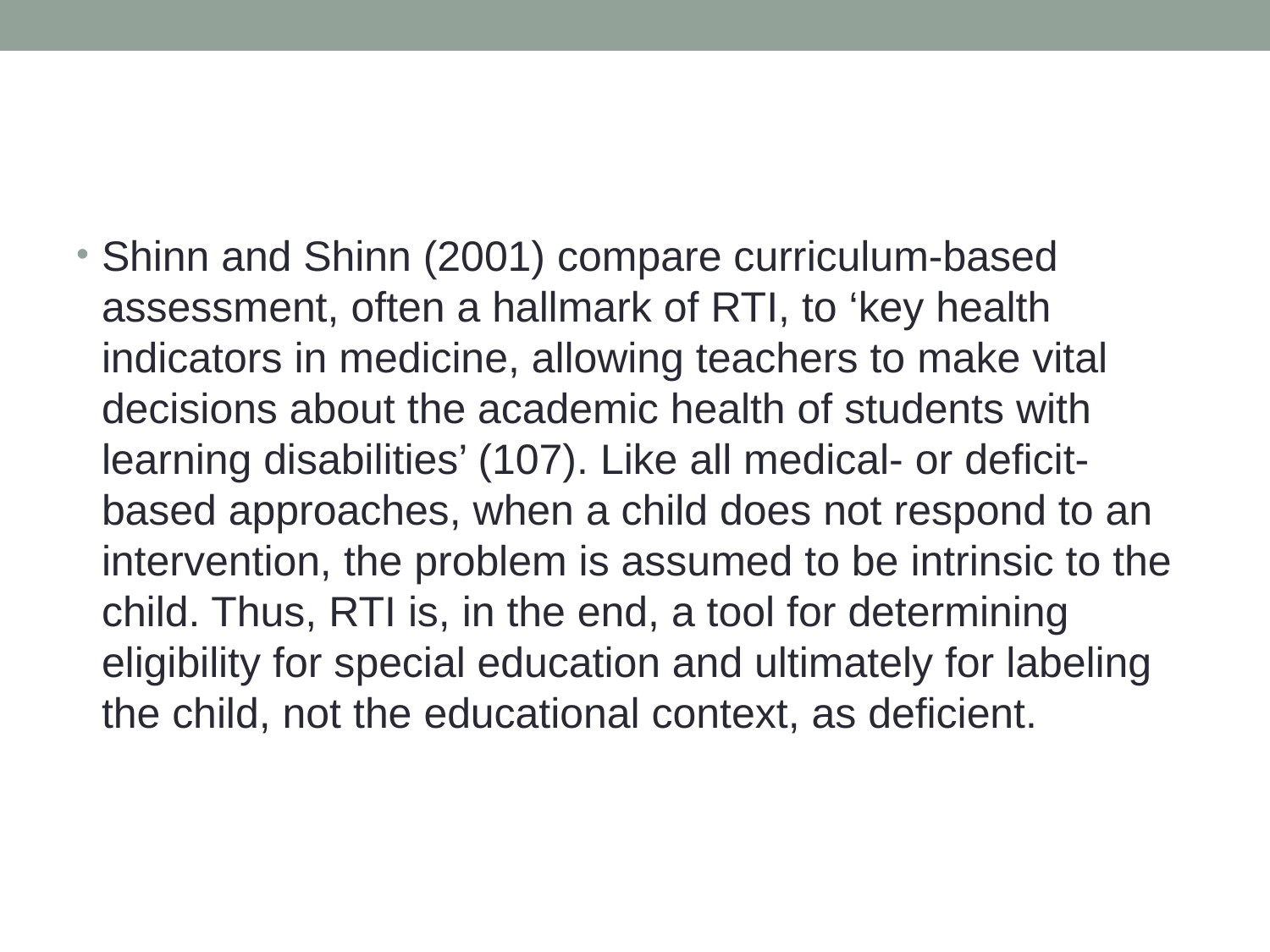

#
Shinn and Shinn (2001) compare curriculum-based assessment, often a hallmark of RTI, to ‘key health indicators in medicine, allowing teachers to make vital decisions about the academic health of students with learning disabilities’ (107). Like all medical- or deficit-based approaches, when a child does not respond to an intervention, the problem is assumed to be intrinsic to the child. Thus, RTI is, in the end, a tool for determining eligibility for special education and ultimately for labeling the child, not the educational context, as deficient.